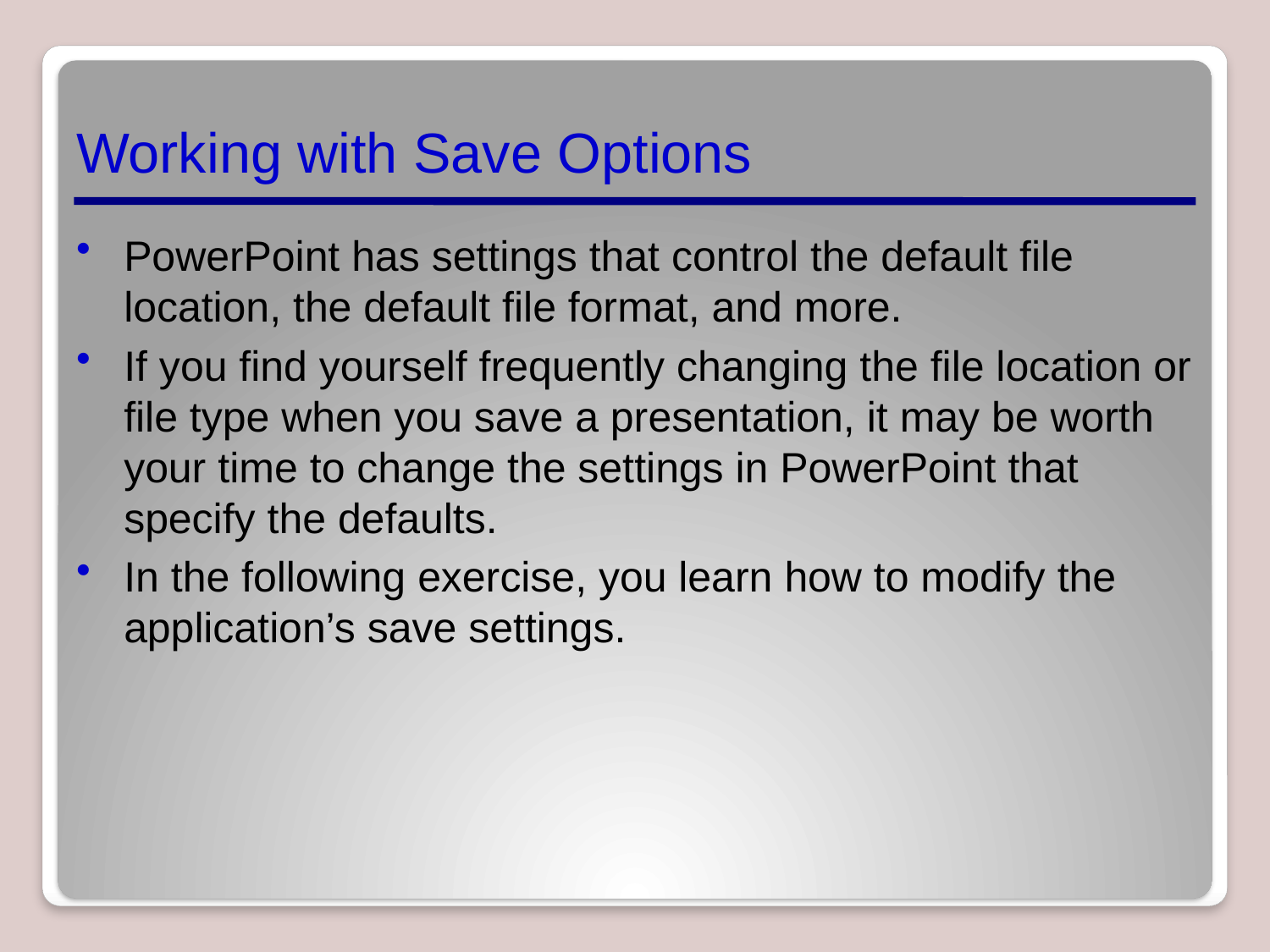

# Working with Save Options
PowerPoint has settings that control the default file location, the default file format, and more.
If you find yourself frequently changing the file location or file type when you save a presentation, it may be worth your time to change the settings in PowerPoint that specify the defaults.
In the following exercise, you learn how to modify the application’s save settings.